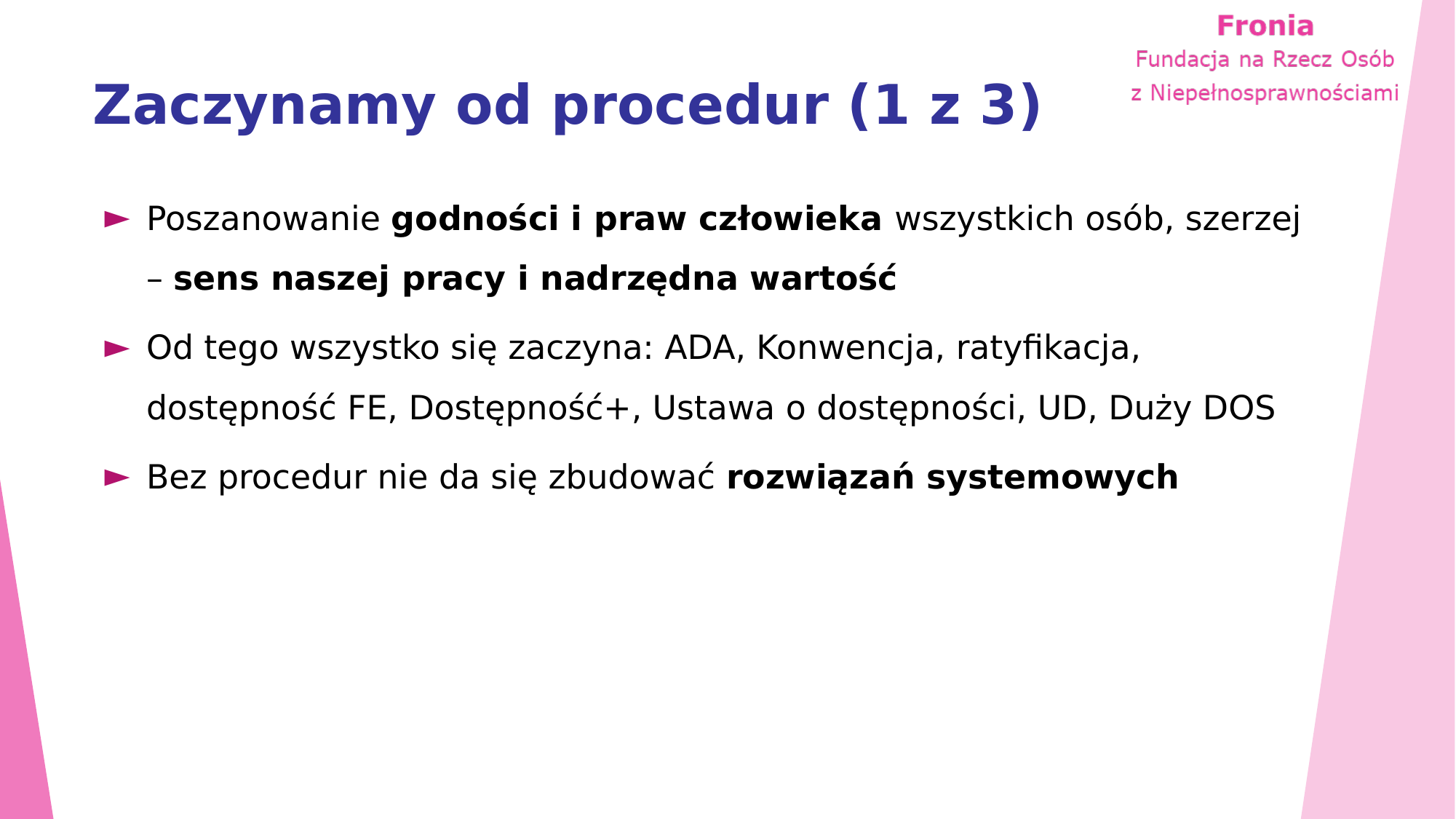

# Zaczynamy od procedur (1 z 3)
Poszanowanie godności i praw człowieka wszystkich osób, szerzej – sens naszej pracy i nadrzędna wartość
Od tego wszystko się zaczyna: ADA, Konwencja, ratyfikacja, dostępność FE, Dostępność+, Ustawa o dostępności, UD, Duży DOS
Bez procedur nie da się zbudować rozwiązań systemowych